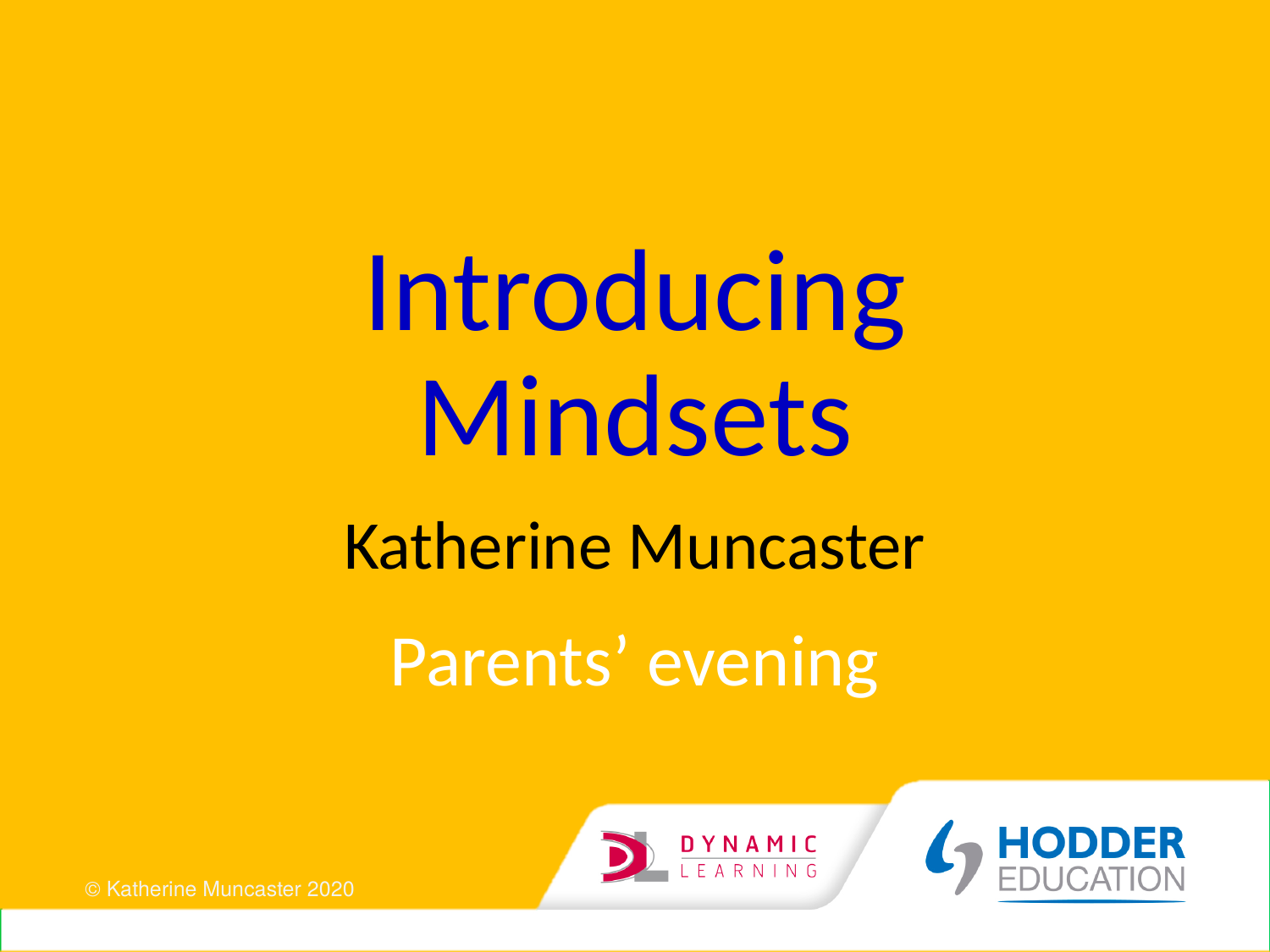

# Introducing Mindsets
Katherine Muncaster
Parents’ evening